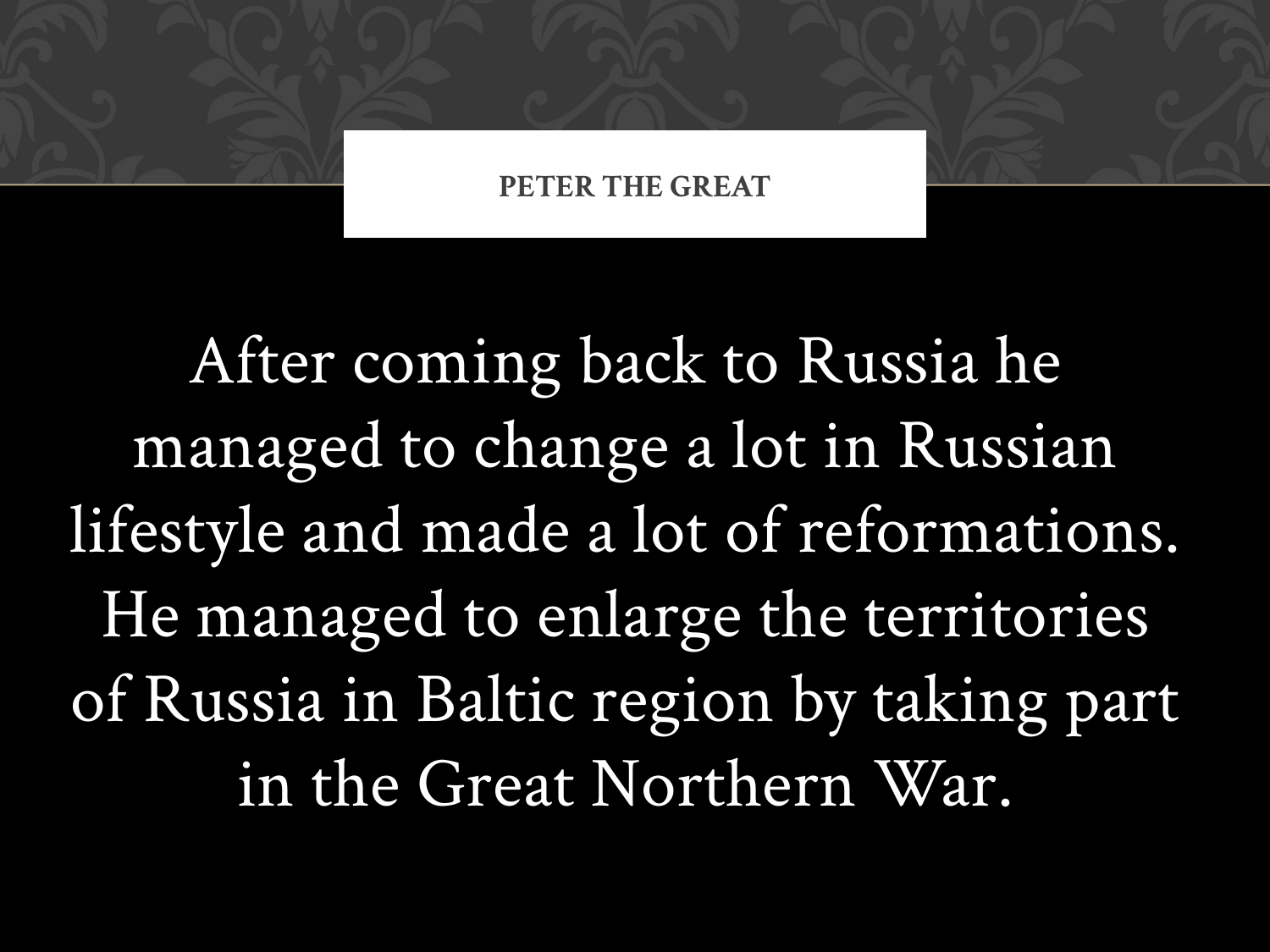

# Peter the great
After coming back to Russia he managed to change a lot in Russian lifestyle and made a lot of reformations. He managed to enlarge the territories of Russia in Baltic region by taking part in the Great Northern War.